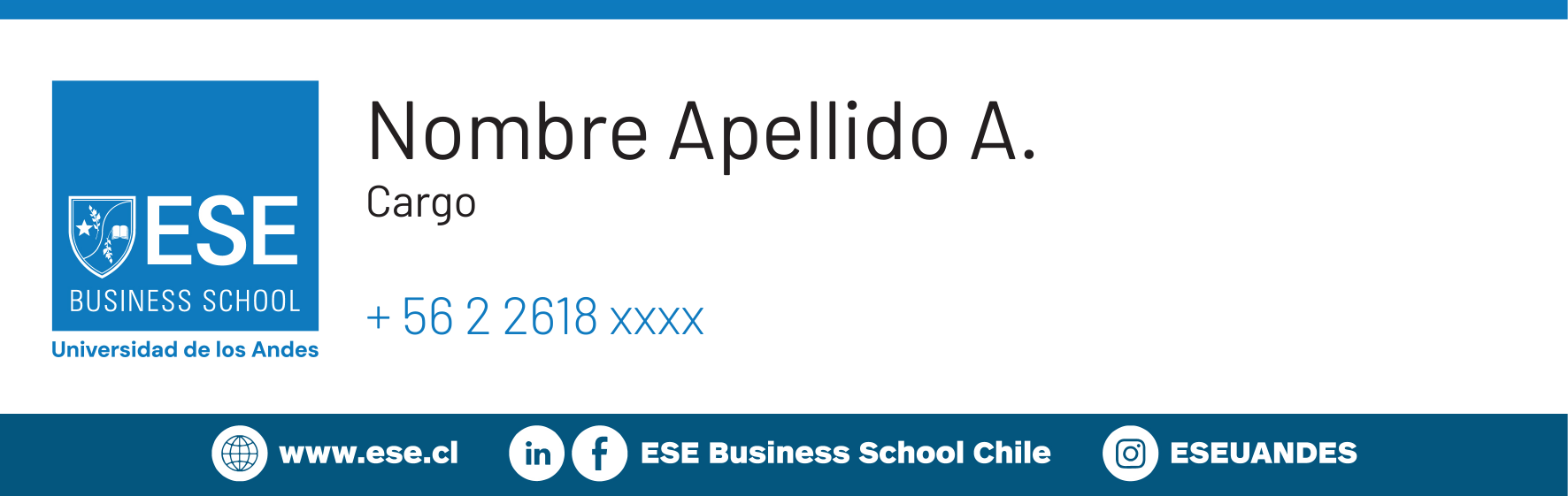

Nombre Apellido A.
Cargo
+ 56 2 2618 xxxx